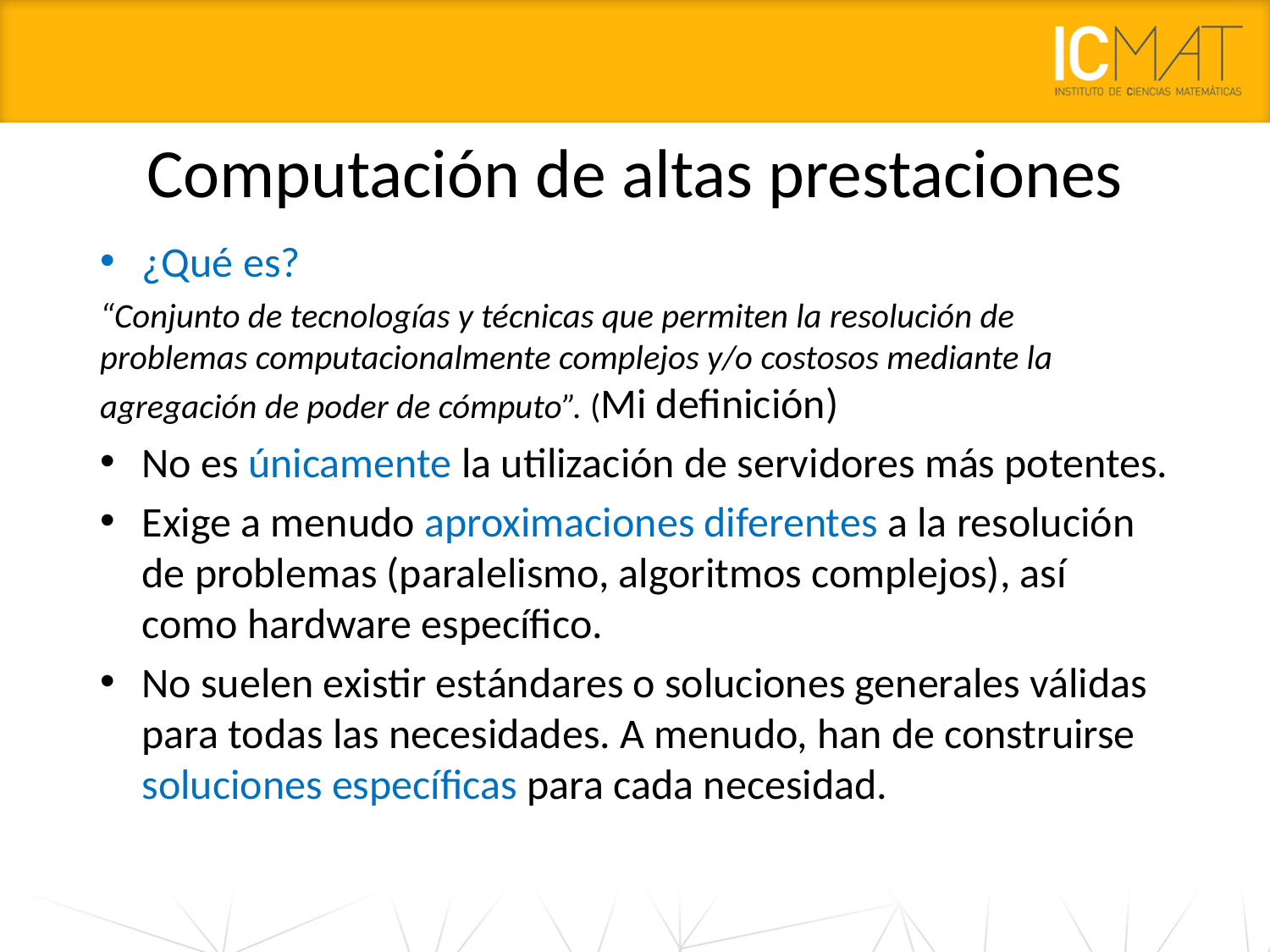

# Computación de altas prestaciones
¿Qué es?
“Conjunto de tecnologías y técnicas que permiten la resolución de problemas computacionalmente complejos y/o costosos mediante la agregación de poder de cómputo”. (Mi definición)
No es únicamente la utilización de servidores más potentes.
Exige a menudo aproximaciones diferentes a la resolución de problemas (paralelismo, algoritmos complejos), así como hardware específico.
No suelen existir estándares o soluciones generales válidas para todas las necesidades. A menudo, han de construirse soluciones específicas para cada necesidad.